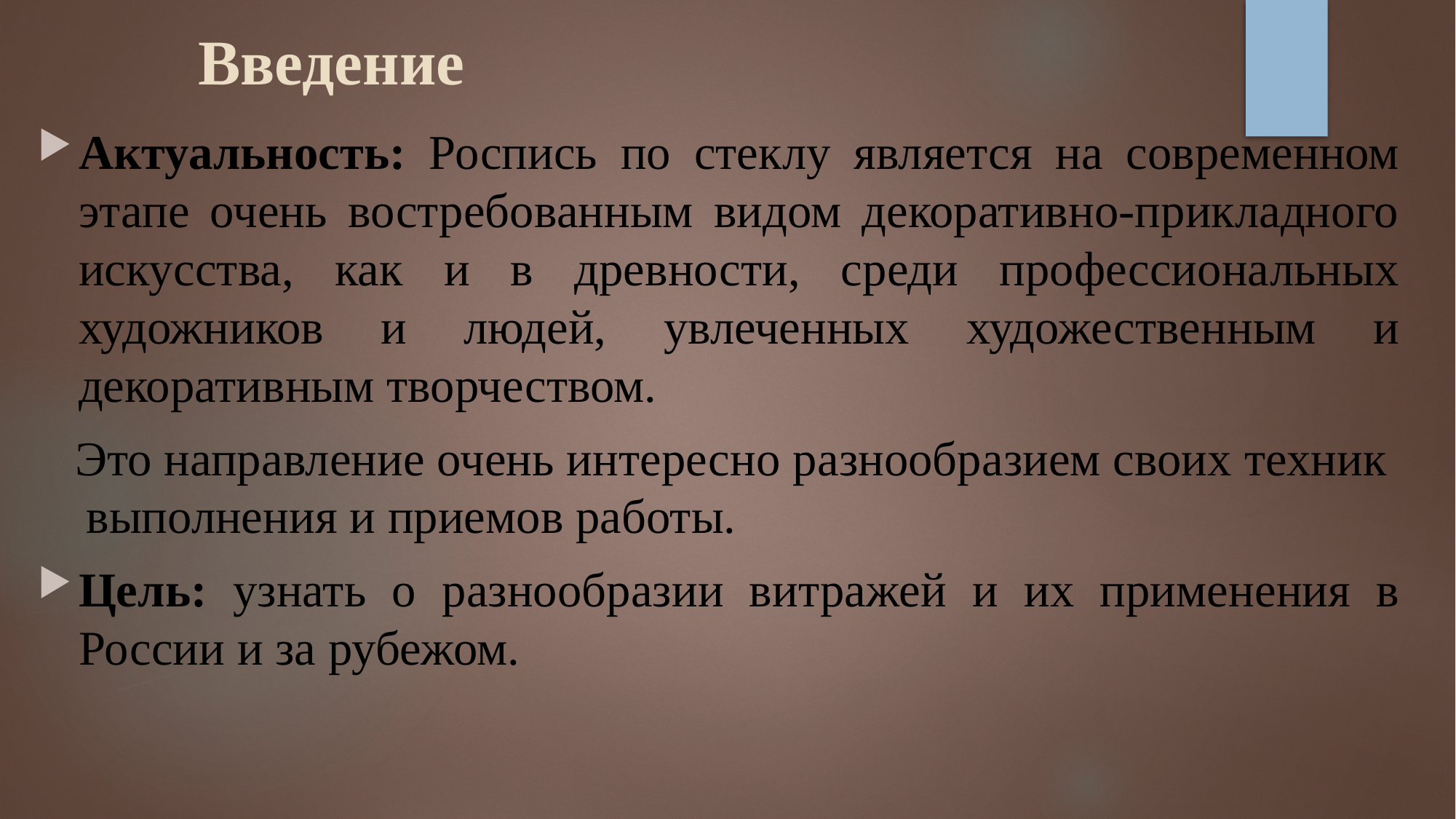

# Введение
Актуальность: Роспись по стеклу является на современном этапе очень востребованным видом декоративно-прикладного искусства, как и в древности, среди профессиональных художников и людей, увлеченных художественным и декоративным творчеством.
   Это направление очень интересно разнообразием своих техник      выполнения и приемов работы.
Цель: узнать о разнообразии витражей и их применения в России и за рубежом.